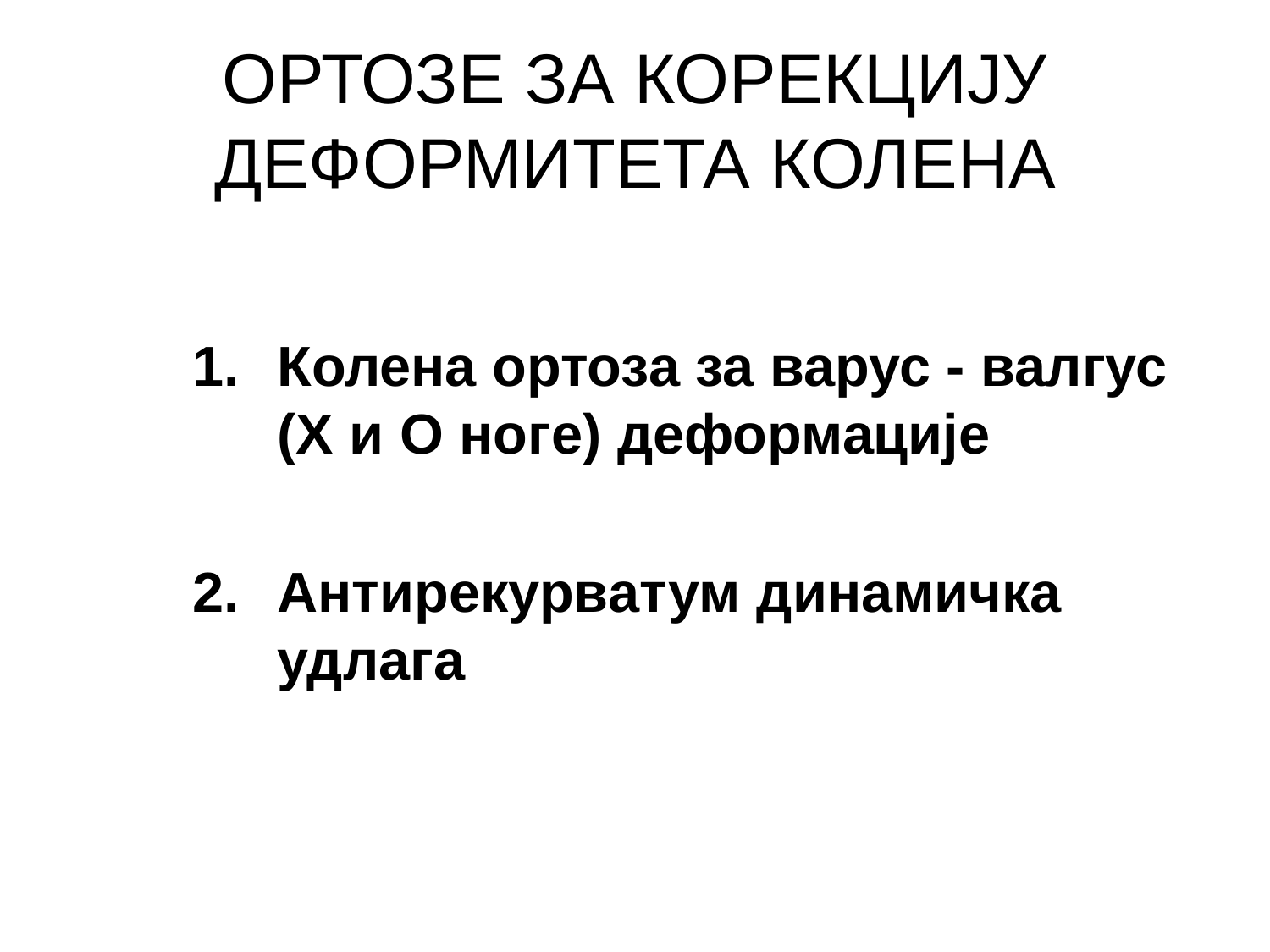

# ОРТОЗЕ ЗА КОРЕКЦИЈУ ДЕФОРМИТЕТА КОЛЕНА
Колена ортоза за варус - валгус (X и О ноге) деформације

Антирекурватум динамичка удлага